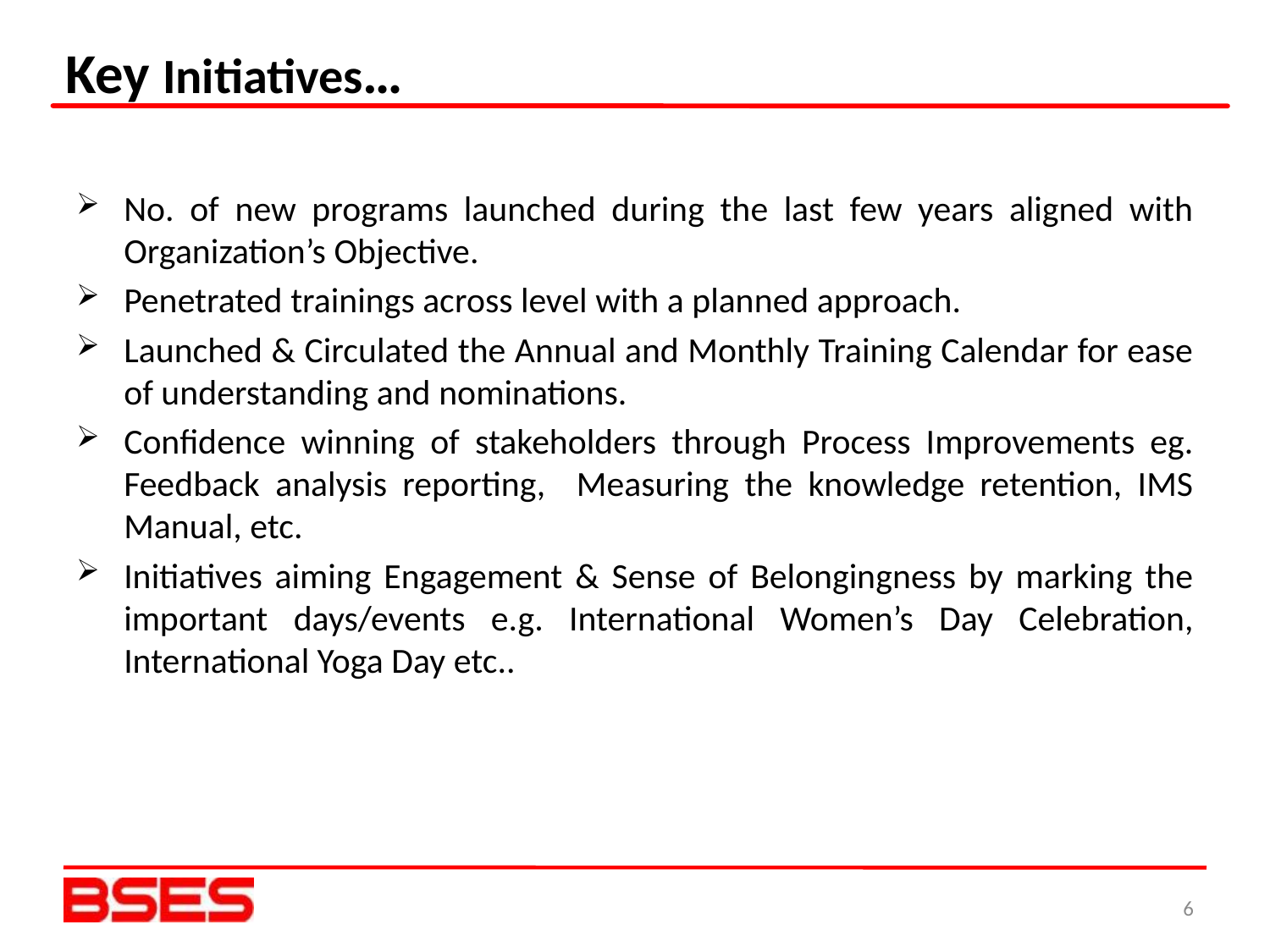

# Key Initiatives…
No. of new programs launched during the last few years aligned with Organization’s Objective.
Penetrated trainings across level with a planned approach.
Launched & Circulated the Annual and Monthly Training Calendar for ease of understanding and nominations.
Confidence winning of stakeholders through Process Improvements eg. Feedback analysis reporting,  Measuring the knowledge retention, IMS Manual, etc.
Initiatives aiming Engagement & Sense of Belongingness by marking the important days/events e.g. International Women’s Day Celebration, International Yoga Day etc..

6